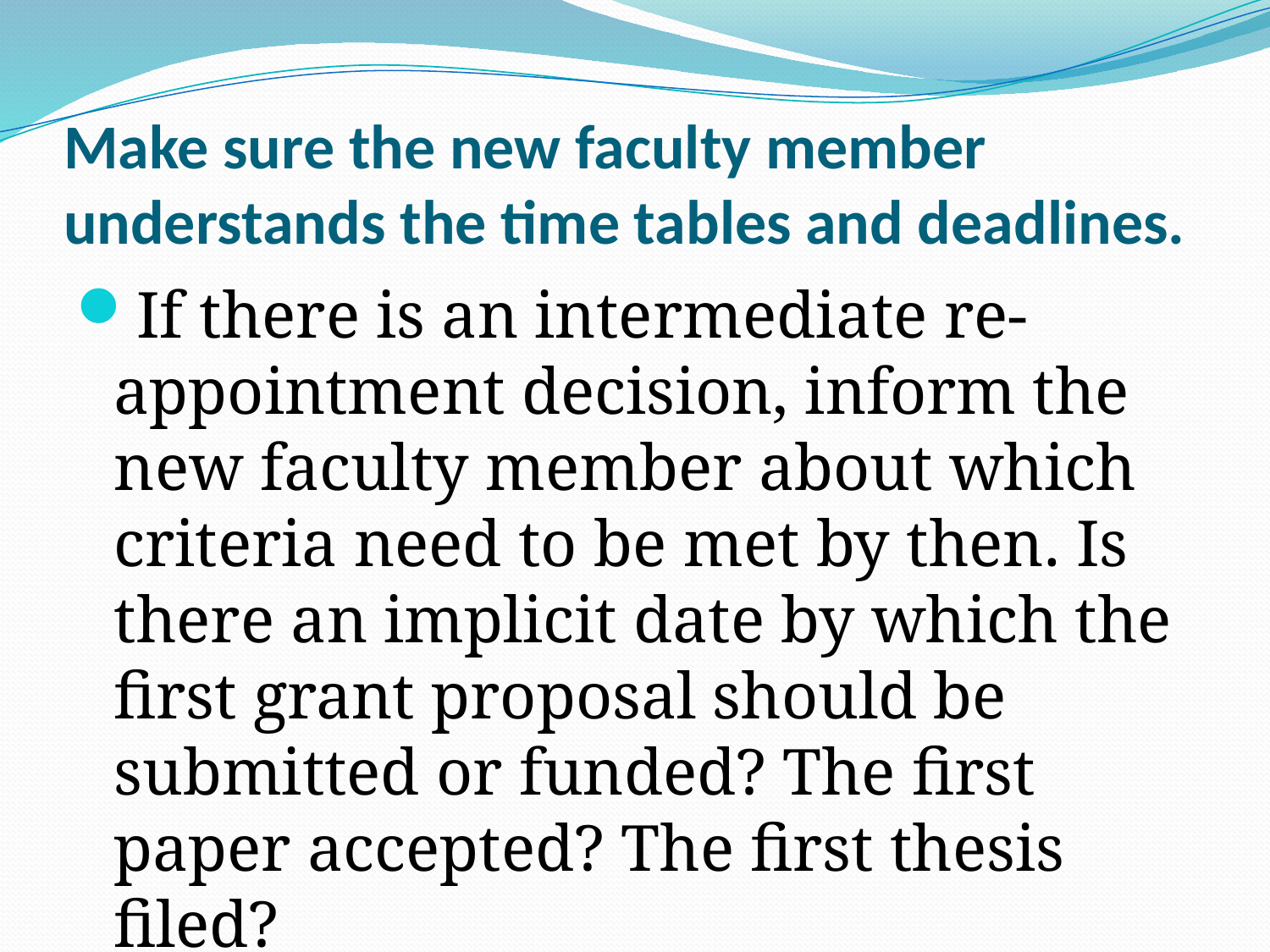

# Make sure the new faculty member understands the time tables and deadlines.
If there is an intermediate re-appointment decision, inform the new faculty member about which criteria need to be met by then. Is there an implicit date by which the first grant proposal should be submitted or funded? The first paper accepted? The first thesis filed?